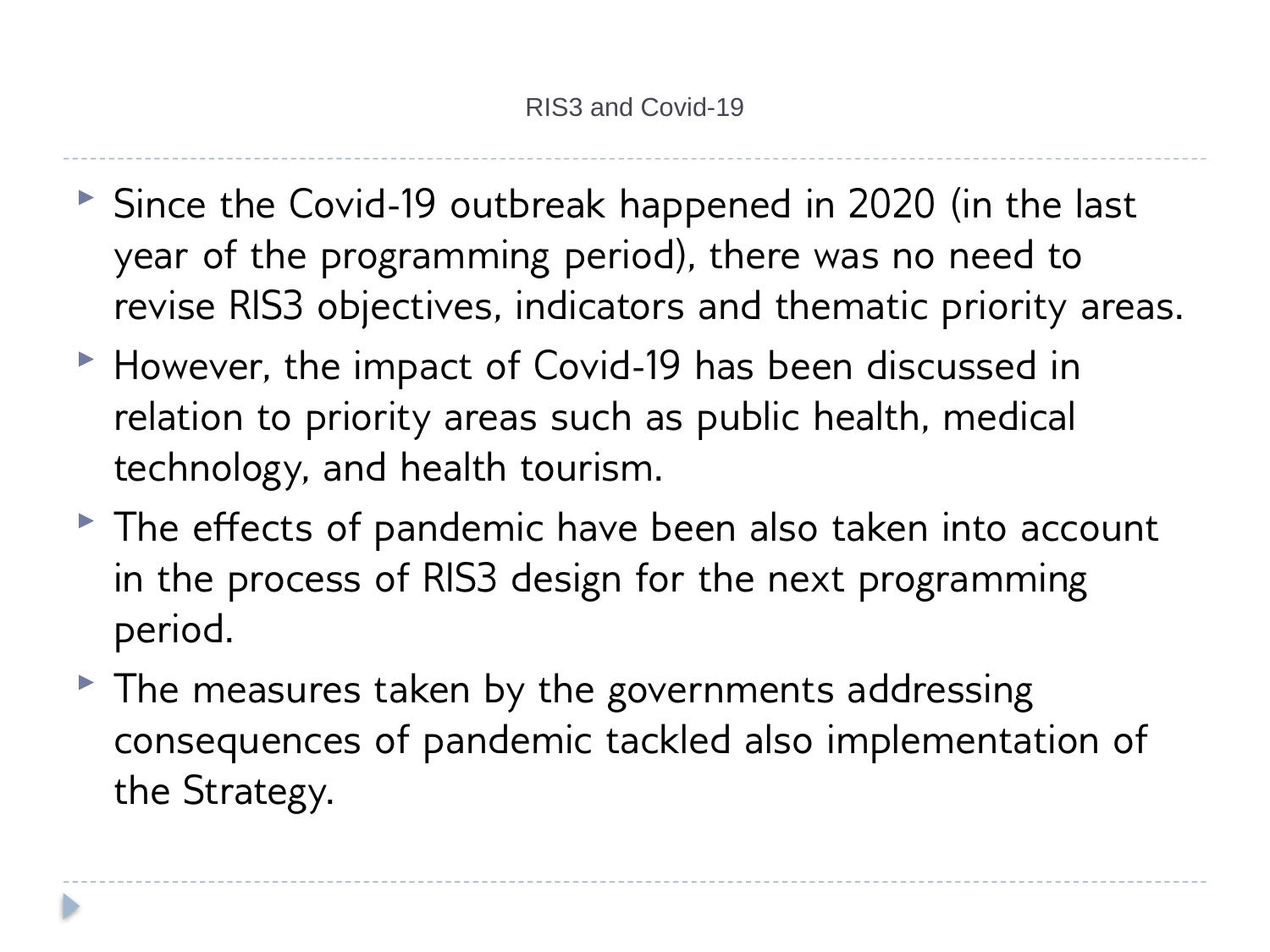

# RIS3 and Covid-19
Since the Covid-19 outbreak happened in 2020 (in the last year of the programming period), there was no need to revise RIS3 objectives, indicators and thematic priority areas.
However, the impact of Covid-19 has been discussed in relation to priority areas such as public health, medical technology, and health tourism.
The effects of pandemic have been also taken into account in the process of RIS3 design for the next programming period.
The measures taken by the governments addressing consequences of pandemic tackled also implementation of the Strategy.